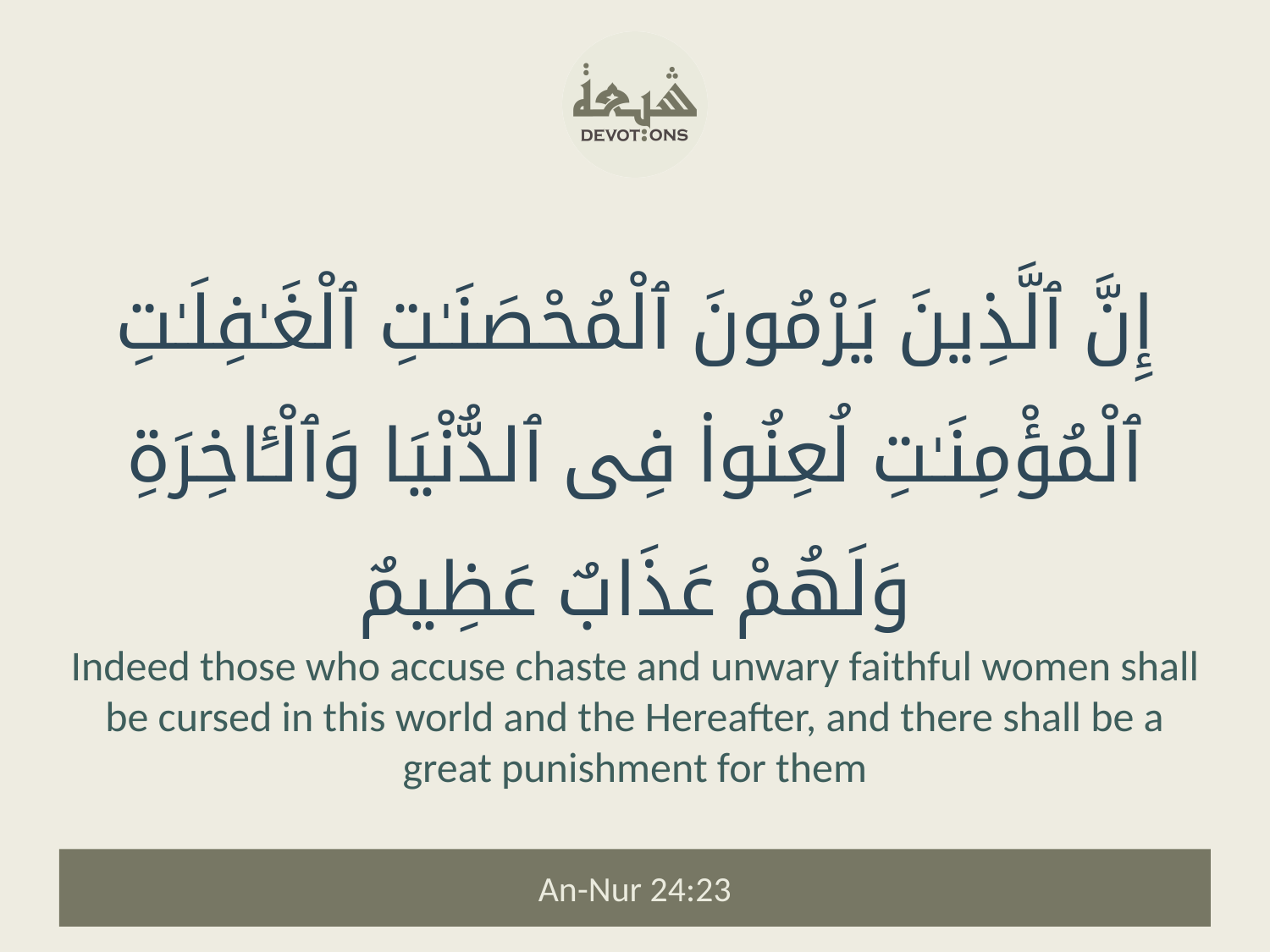

إِنَّ ٱلَّذِينَ يَرْمُونَ ٱلْمُحْصَنَـٰتِ ٱلْغَـٰفِلَـٰتِ ٱلْمُؤْمِنَـٰتِ لُعِنُوا۟ فِى ٱلدُّنْيَا وَٱلْـَٔاخِرَةِ وَلَهُمْ عَذَابٌ عَظِيمٌ
Indeed those who accuse chaste and unwary faithful women shall be cursed in this world and the Hereafter, and there shall be a great punishment for them
An-Nur 24:23